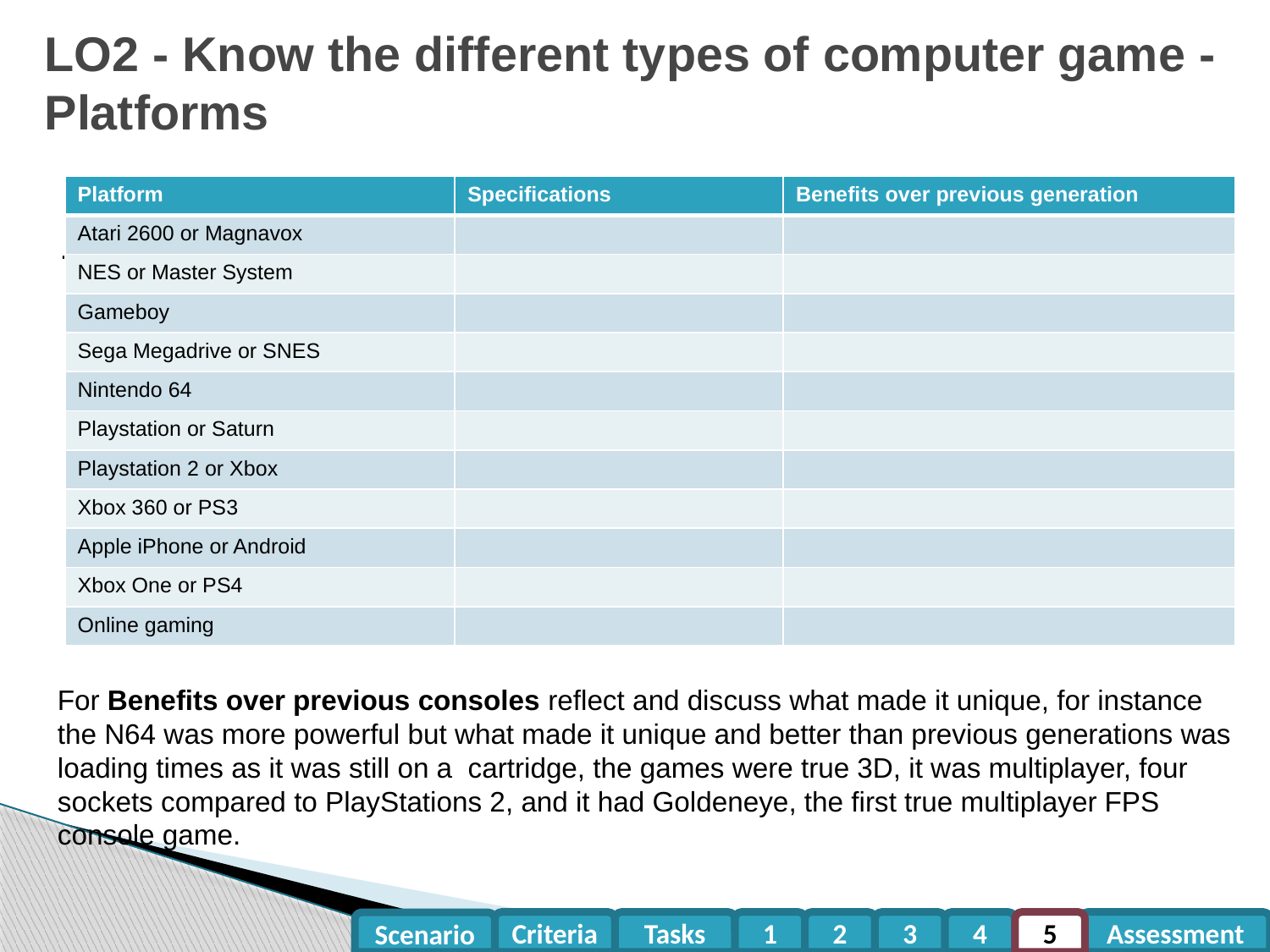

# LO2 - Know the different types of computer game - Platforms
D1.1 - Task 05 - Compare platforms and their technical aspects for running computer games
| Platform | Specifications | Benefits over previous generation |
| --- | --- | --- |
| Atari 2600 or Magnavox |  |  |
| NES or Master System |  |  |
| Gameboy |  |  |
| Sega Megadrive or SNES |  |  |
| Nintendo 64 |  |  |
| Playstation or Saturn |  |  |
| Playstation 2 or Xbox |  |  |
| Xbox 360 or PS3 |  |  |
| Apple iPhone or Android |  |  |
| Xbox One or PS4 |  |  |
| Online gaming |  |  |
For Benefits over previous consoles reflect and discuss what made it unique, for instance the N64 was more powerful but what made it unique and better than previous generations was loading times as it was still on a  cartridge, the games were true 3D, it was multiplayer, four sockets compared to PlayStations 2, and it had Goldeneye, the first true multiplayer FPS console game.
Criteria
Tasks
1
2
3
4
5
Assessment
Scenario